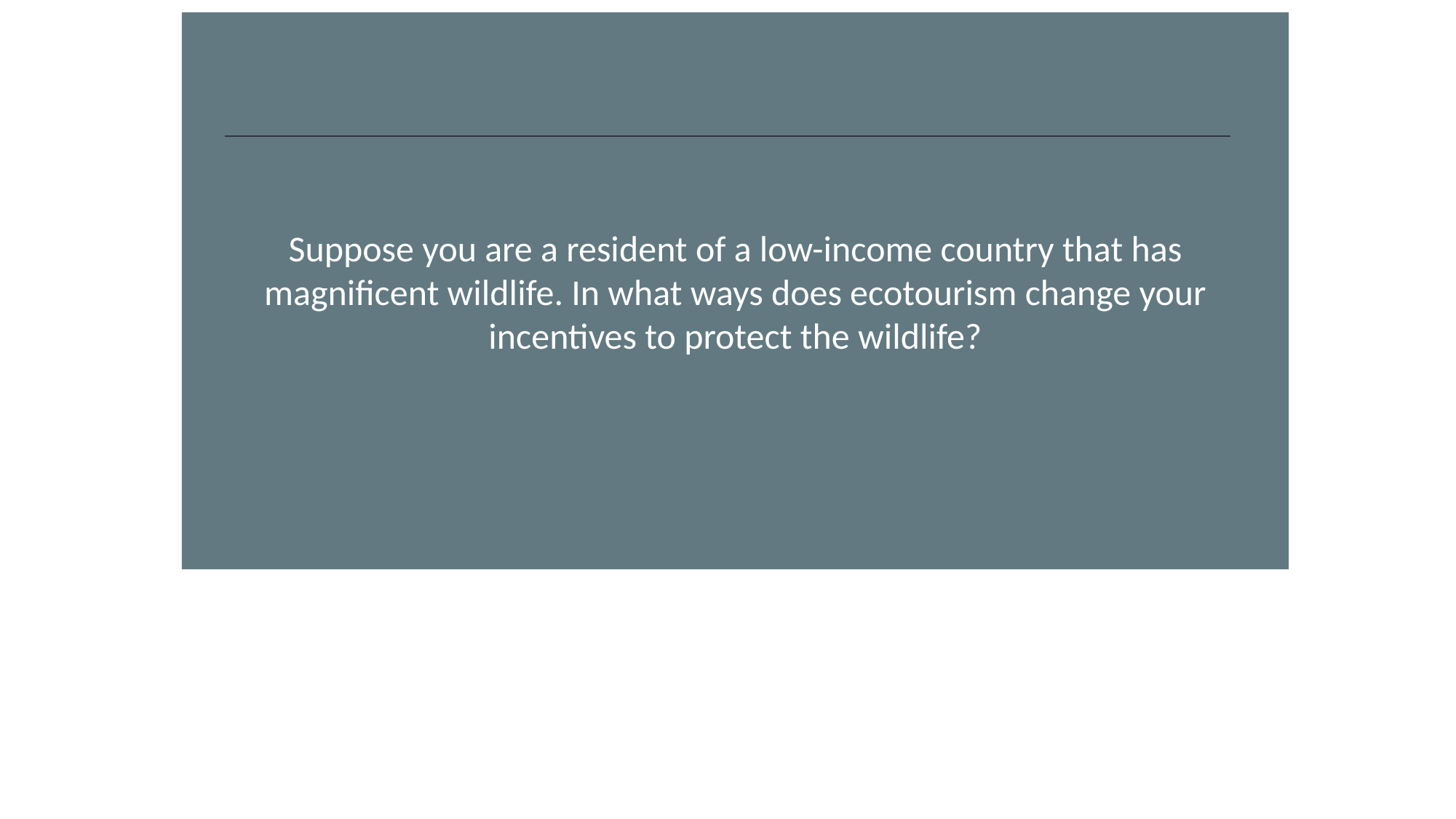

Real-World Discussion6

Suppose you are a resident of a low-income country that has magnificent wildlife. In what ways does ecotourism change your incentives to protect the wildlife?